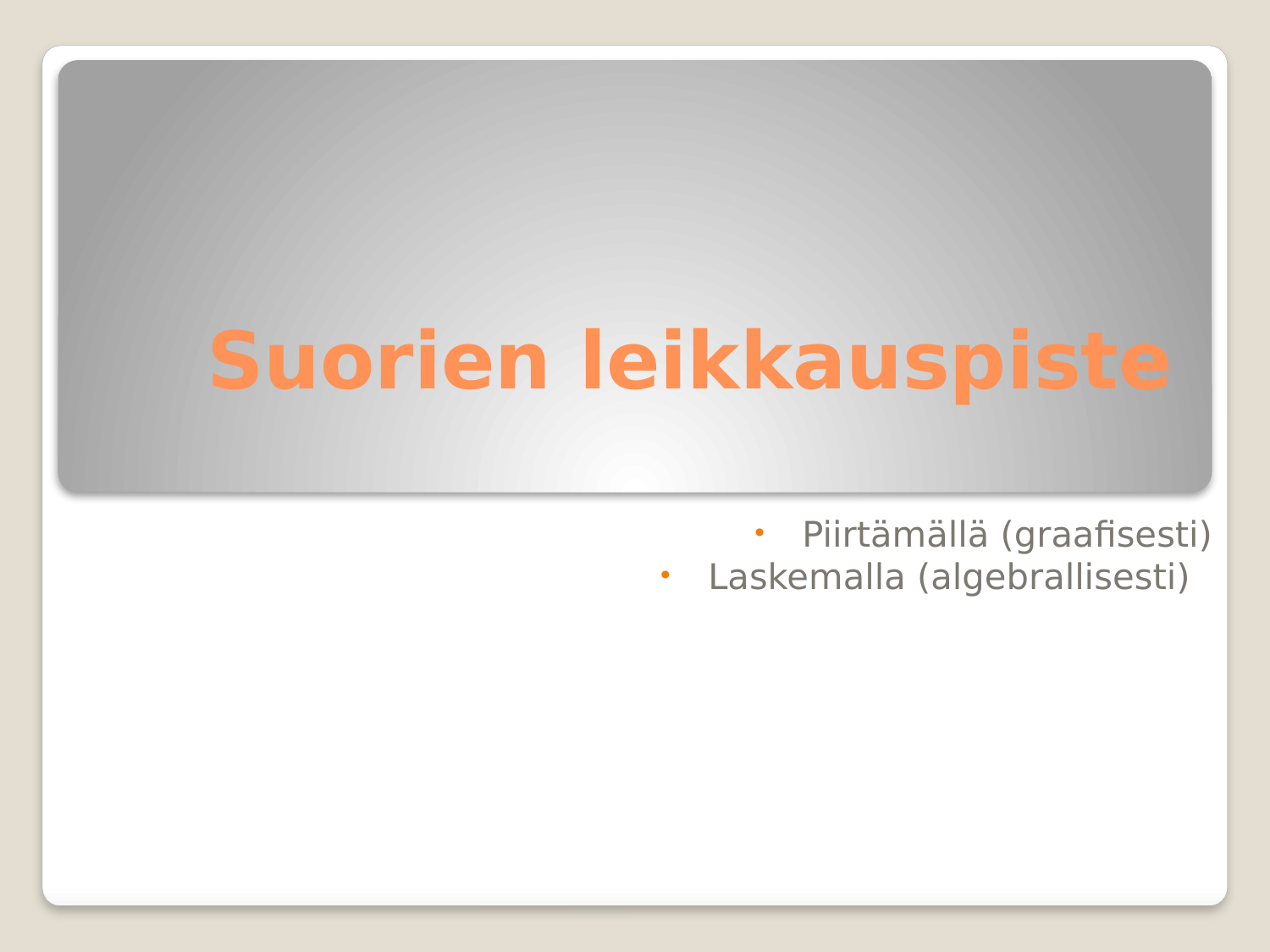

# Suorien leikkauspiste
Piirtämällä (graafisesti)
Laskemalla (algebrallisesti)